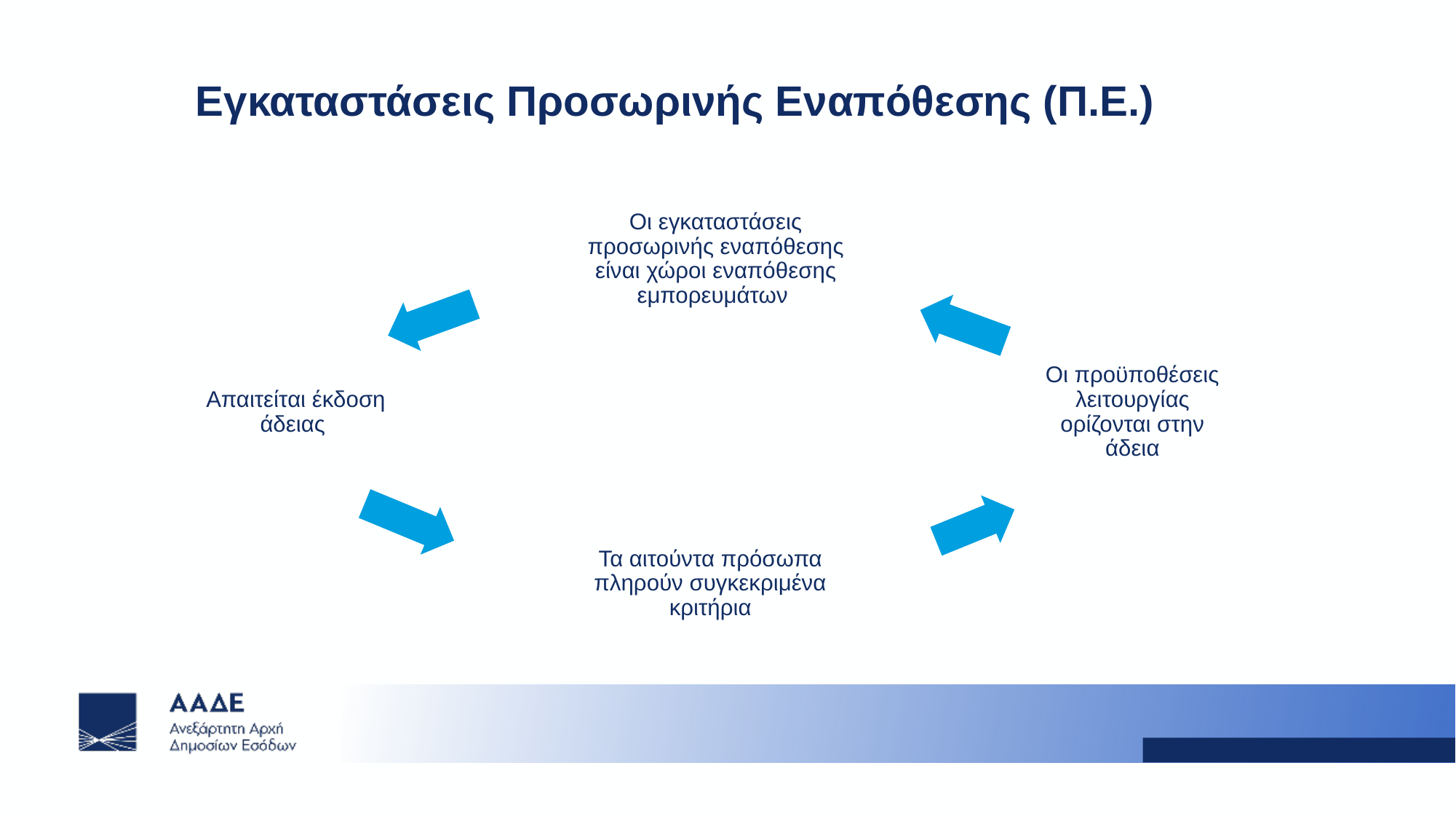

Εγκαταστάσεις Προσωρινής Εναπόθεσης (Π.Ε.)
Οι εγκαταστάσεις προσωρινής εναπόθεσης είναι χώροι εναπόθεσης εμπορευμάτων

Απαιτείται έκδοση άδειας

Τα αιτούντα πρόσωπα πληρούν συγκεκριμένα κριτήρια

Οι προϋποθέσεις λειτουργίας ορίζονται στην άδεια